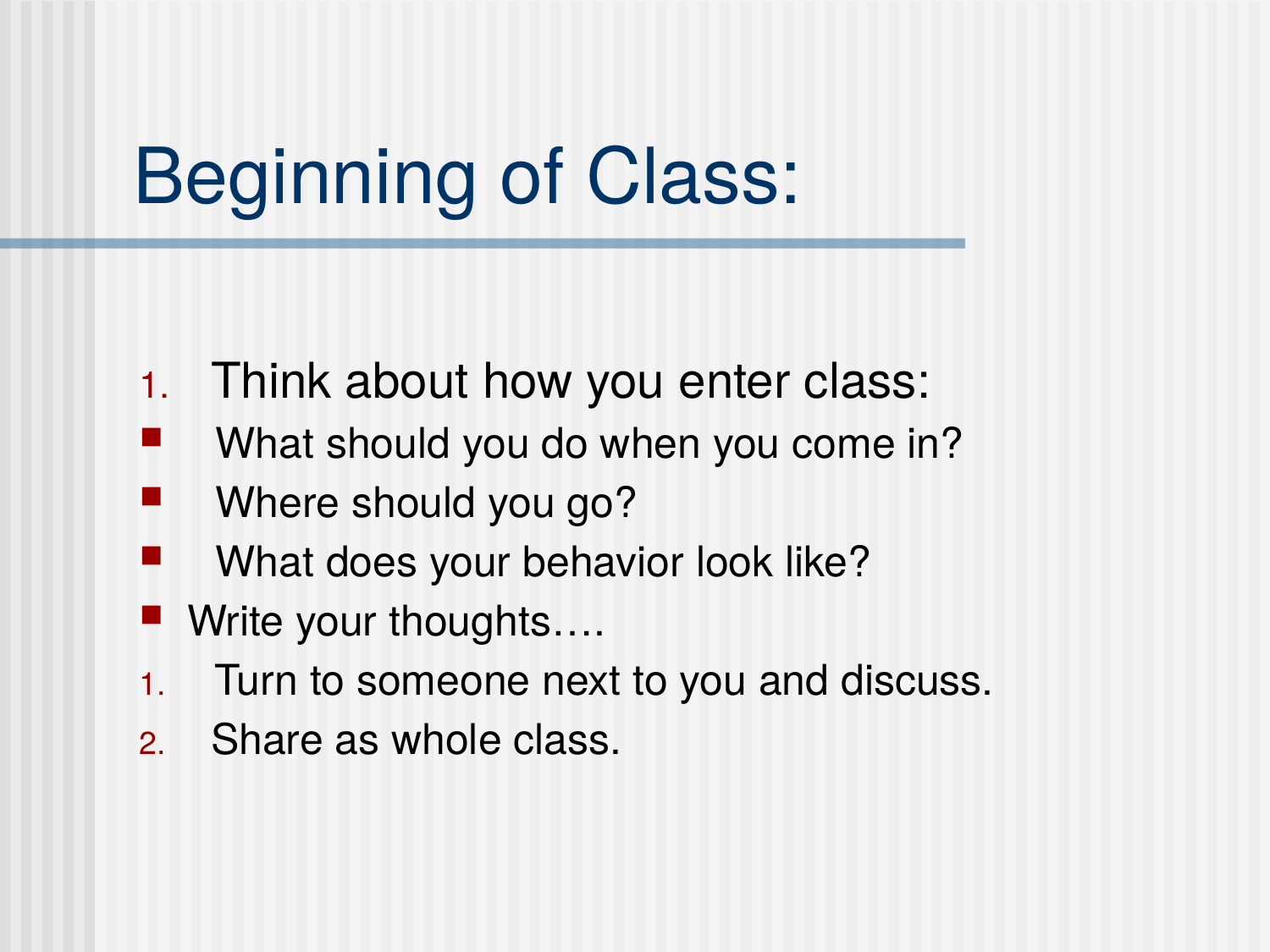

# Beginning of Class:

Think about how you enter class:
What should you do when you come in?
Where should you go?
What does your behavior look like?
Write your thoughts….
 Turn to someone next to you and discuss.
Share as whole class.